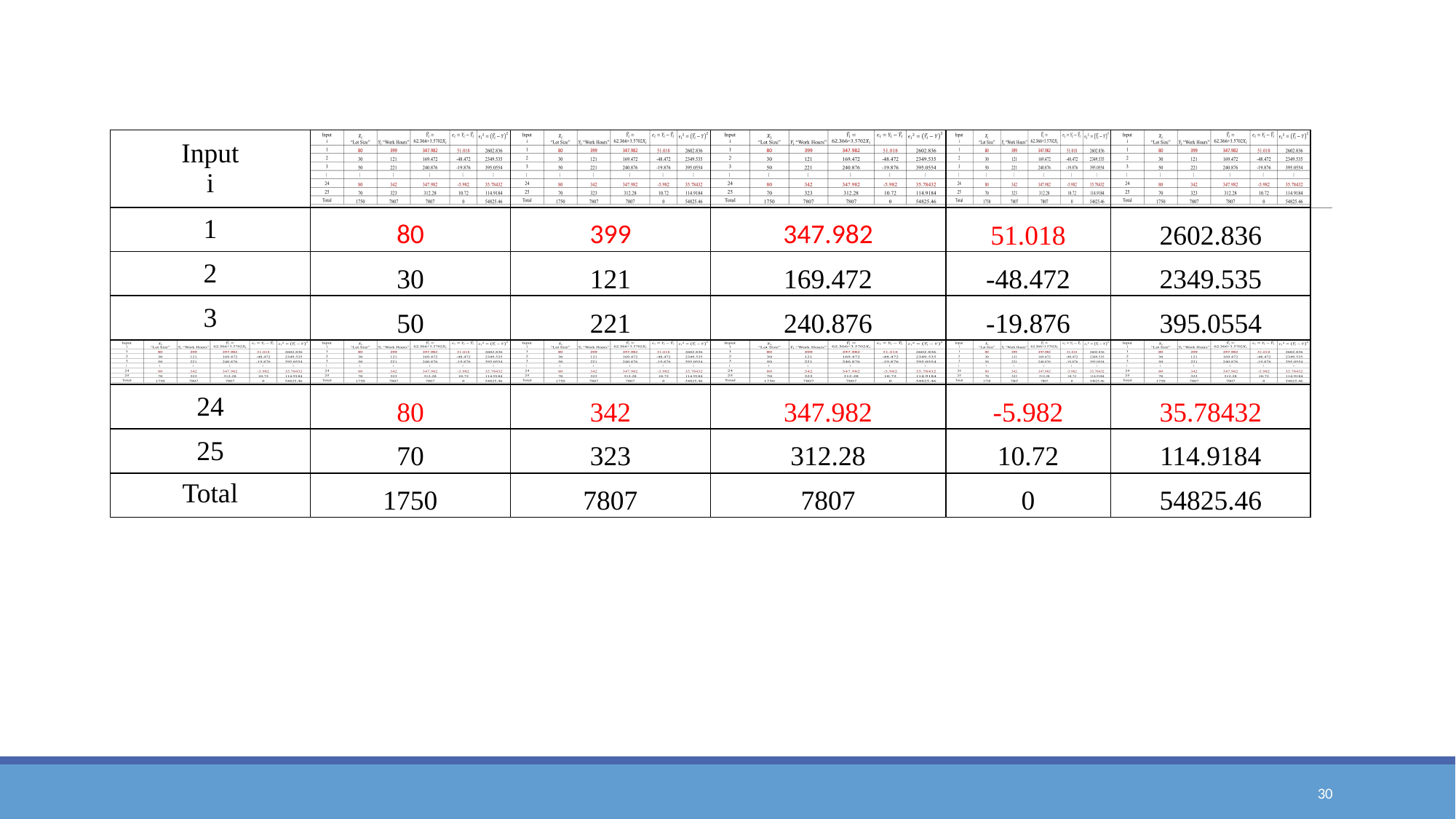

| Input i |  |  |  |  |  |
| --- | --- | --- | --- | --- | --- |
| 1 | 80 | 399 | 347.982 | 51.018 | 2602.836 |
| 2 | 30 | 121 | 169.472 | -48.472 | 2349.535 |
| 3 | 50 | 221 | 240.876 | -19.876 | 395.0554 |
|  |  |  |  |  |  |
| 24 | 80 | 342 | 347.982 | -5.982 | 35.78432 |
| 25 | 70 | 323 | 312.28 | 10.72 | 114.9184 |
| Total | 1750 | 7807 | 7807 | 0 | 54825.46 |
30